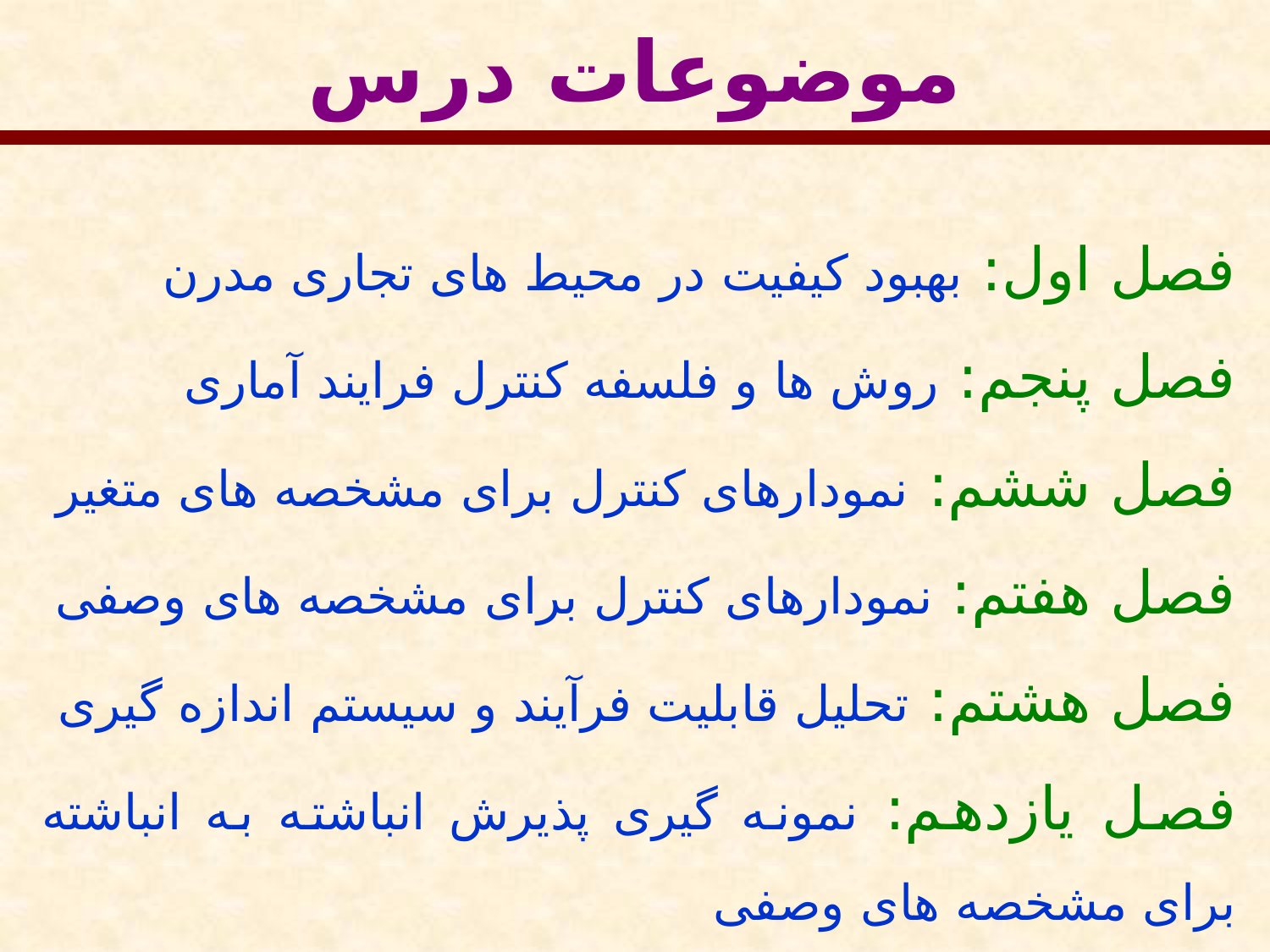

موضوعات درس

فصل اول: بهبود کیفیت در محیط های تجاری مدرن
فصل پنجم: روش ها و فلسفه کنترل فرایند آماری
فصل ششم: نمودارهای کنترل برای مشخصه های متغیر
فصل هفتم: نمودارهای کنترل برای مشخصه های وصفی
فصل هشتم: تحلیل قابلیت فرآیند و سیستم اندازه گیری
فصل یازدهم: نمونه گیری پذیرش انباشته به انباشته برای مشخصه های وصفی